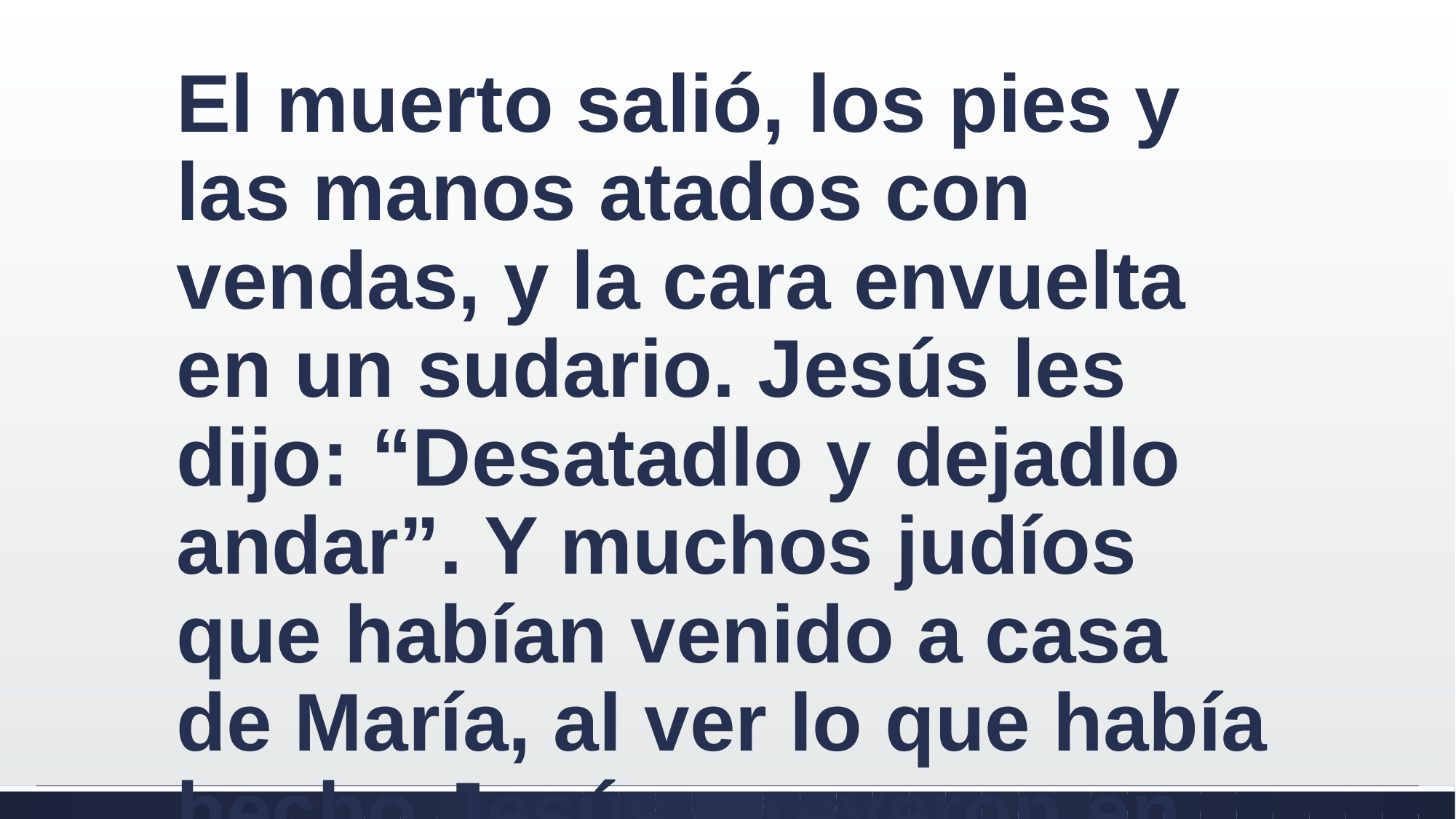

#
El muerto salió, los pies y las manos atados con vendas, y la cara envuelta en un sudario. Jesús les dijo: “Desatadlo y dejadlo andar”. Y muchos judíos que habían venido a casa de María, al ver lo que había hecho Jesús, creyeron en él.